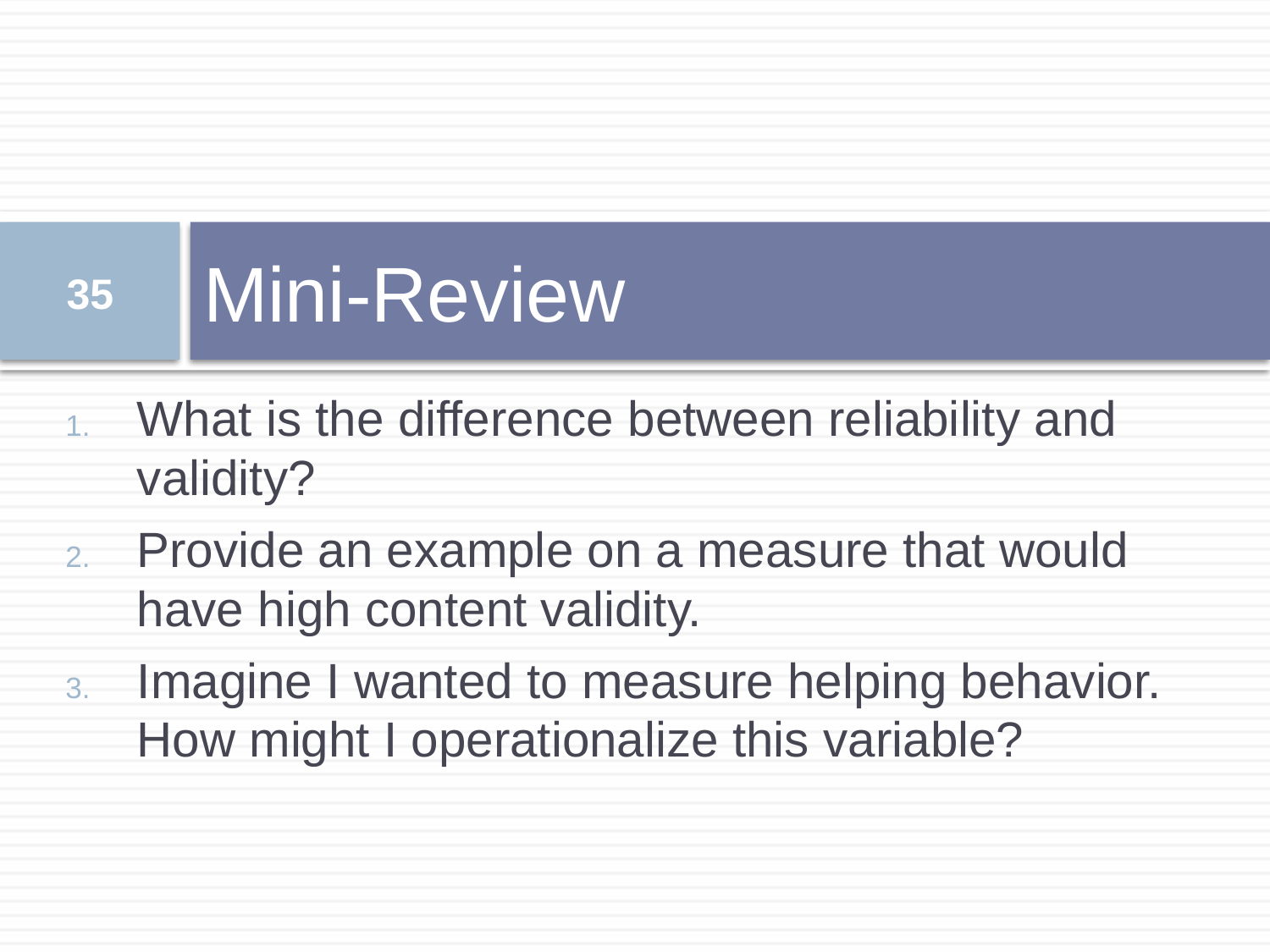

# Mini-Review
35
What is the difference between reliability and validity?
Provide an example on a measure that would have high content validity.
Imagine I wanted to measure helping behavior. How might I operationalize this variable?